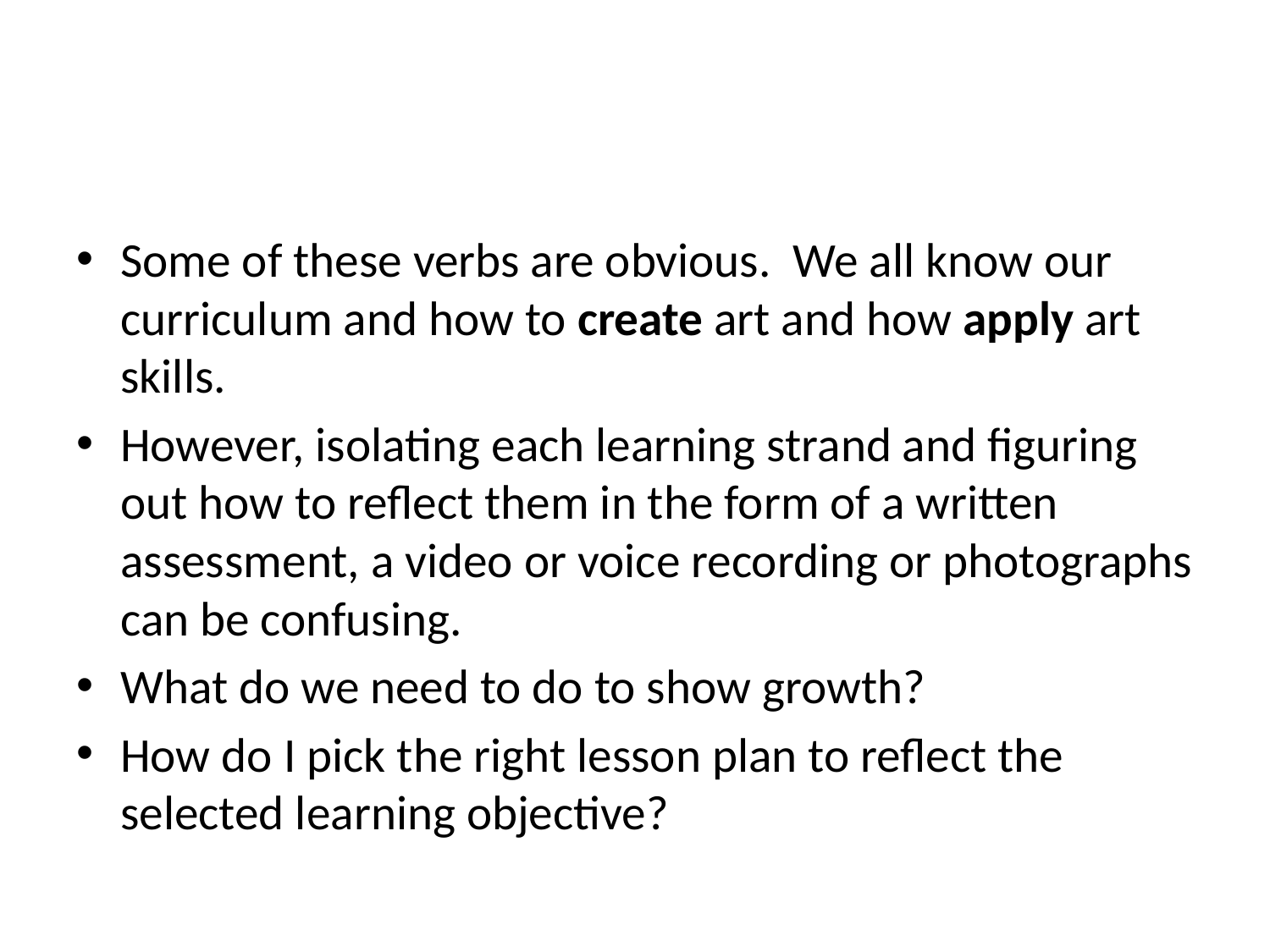

#
Some of these verbs are obvious.  We all know our curriculum and how to create art and how apply art skills.
However, isolating each learning strand and figuring out how to reflect them in the form of a written assessment, a video or voice recording or photographs can be confusing.
What do we need to do to show growth?
How do I pick the right lesson plan to reflect the selected learning objective?